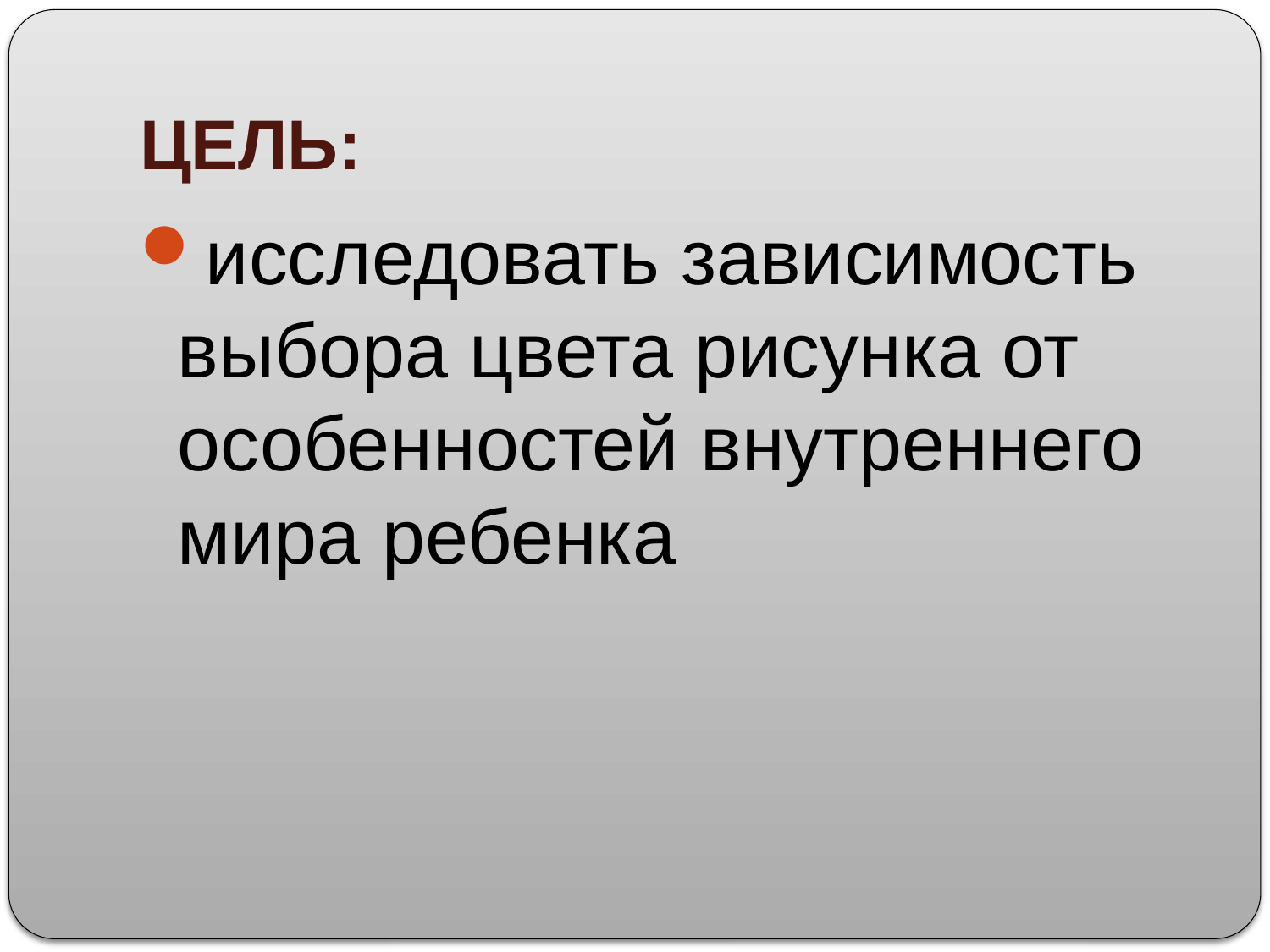

# ЦЕЛЬ:
исследовать зависимость выбора цвета рисунка от особенностей внутреннего мира ребенка